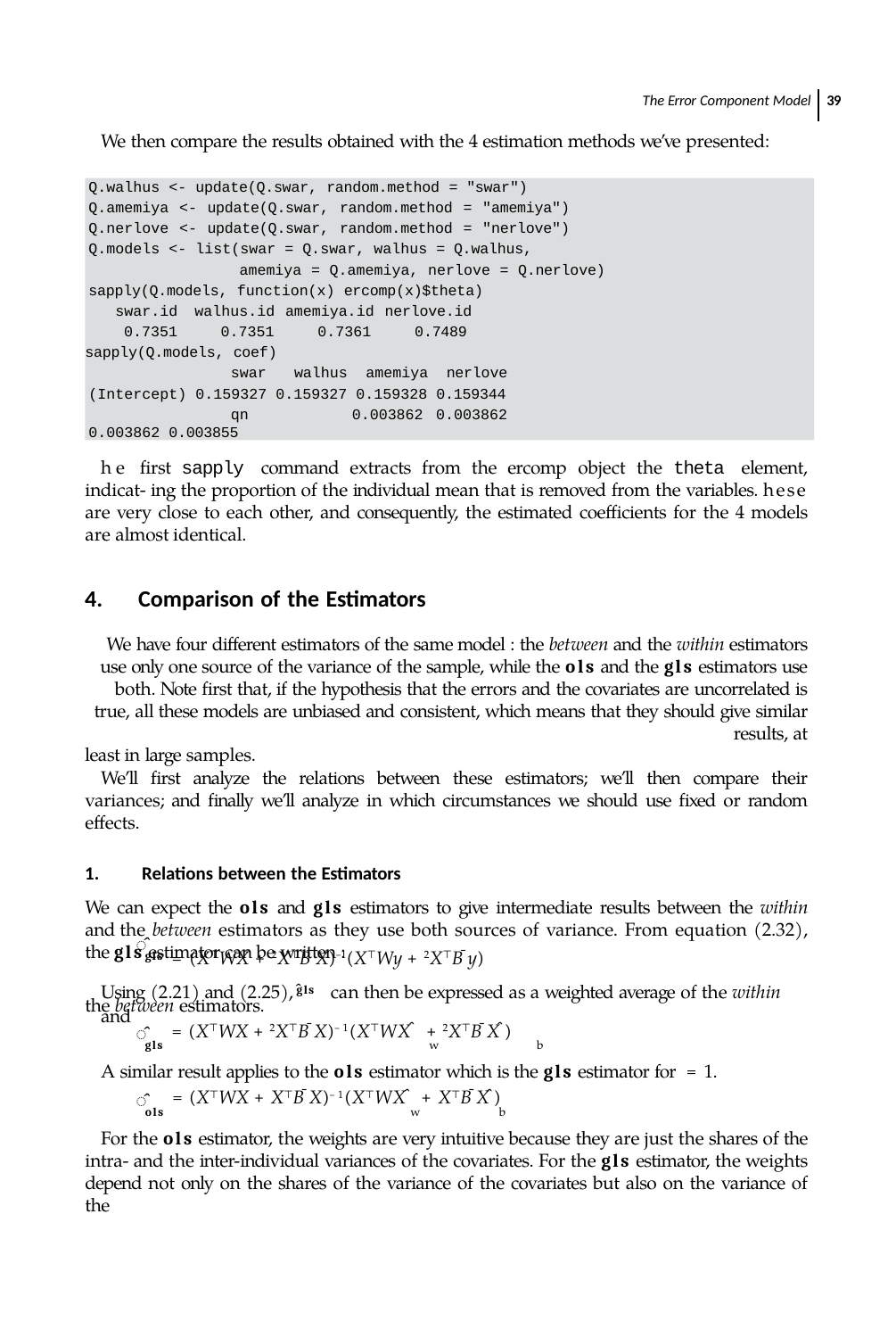

The Error Component Model  39

We then compare the results obtained with the 4 estimation methods we’ve presented:

Q.walhus <- update(Q.swar, random.method = "swar")
Q.amemiya <- update(Q.swar, random.method = "amemiya") Q.nerlove <- update(Q.swar, random.method = "nerlove") Q.models <- list(swar = Q.swar, walhus = Q.walhus,
amemiya = Q.amemiya, nerlove = Q.nerlove) sapply(Q.models, function(x) ercomp(x)$theta)
swar.id walhus.id amemiya.id nerlove.id 0.7351   0.7351   0.7361   0.7489
sapply(Q.models, coef)
swar  walhus amemiya nerlove (Intercept) 0.159327 0.159327 0.159328 0.159344
qn     0.003862 0.003862 0.003862 0.003855
he ﬁrst sapply command extracts from the ercomp object the theta element, indicat- ing the proportion of the individual mean that is removed from the variables. hese are very close to each other, and consequently, the estimated coeﬃcients for the 4 models are almost identical.

Comparison of the Estimators

We have four different estimators of the same model : the between and the within estimators use only one source of the variance of the sample, while the ols and the gls estimators use both. Note ﬁrst that, if the hypothesis that the errors and the covariates are uncorrelated is true, all these models are unbiased and consistent, which means that they should give similar results, at
least in large samples.
We’ll ﬁrst analyze the relations between these estimators; we’ll then compare their variances; and ﬁnally we’ll analyze in which circumstances we should use ﬁxed or random effects.

Relations between the Estimators
We can expect the ols and gls estimators to give intermediate results between the within and the between estimators as they use both sources of variance. From equation (2.32), the gls estimator can be written :
̂
= (X⊤WX + 2X⊤B̄ X)–1(X⊤Wy + 2X⊤B̄ y)
gls
Using (2.21) and (2.25), ̂	can then be expressed as a weighted average of the within and
gls
the between estimators.
̂
= (X⊤WX + 2X⊤B̄ X)–1(X⊤WX̂ + 2X⊤B̄ X̂ )
w	b
gls
A similar result applies to the ols estimator which is the gls estimator for  = 1.
̂
= (X⊤WX + X⊤B̄ X)–1(X⊤WX̂ + X⊤B̄ X̂ )
w	b
ols
For the ols estimator, the weights are very intuitive because they are just the shares of the intra- and the inter-individual variances of the covariates. For the gls estimator, the weights depend not only on the shares of the variance of the covariates but also on the variance of the